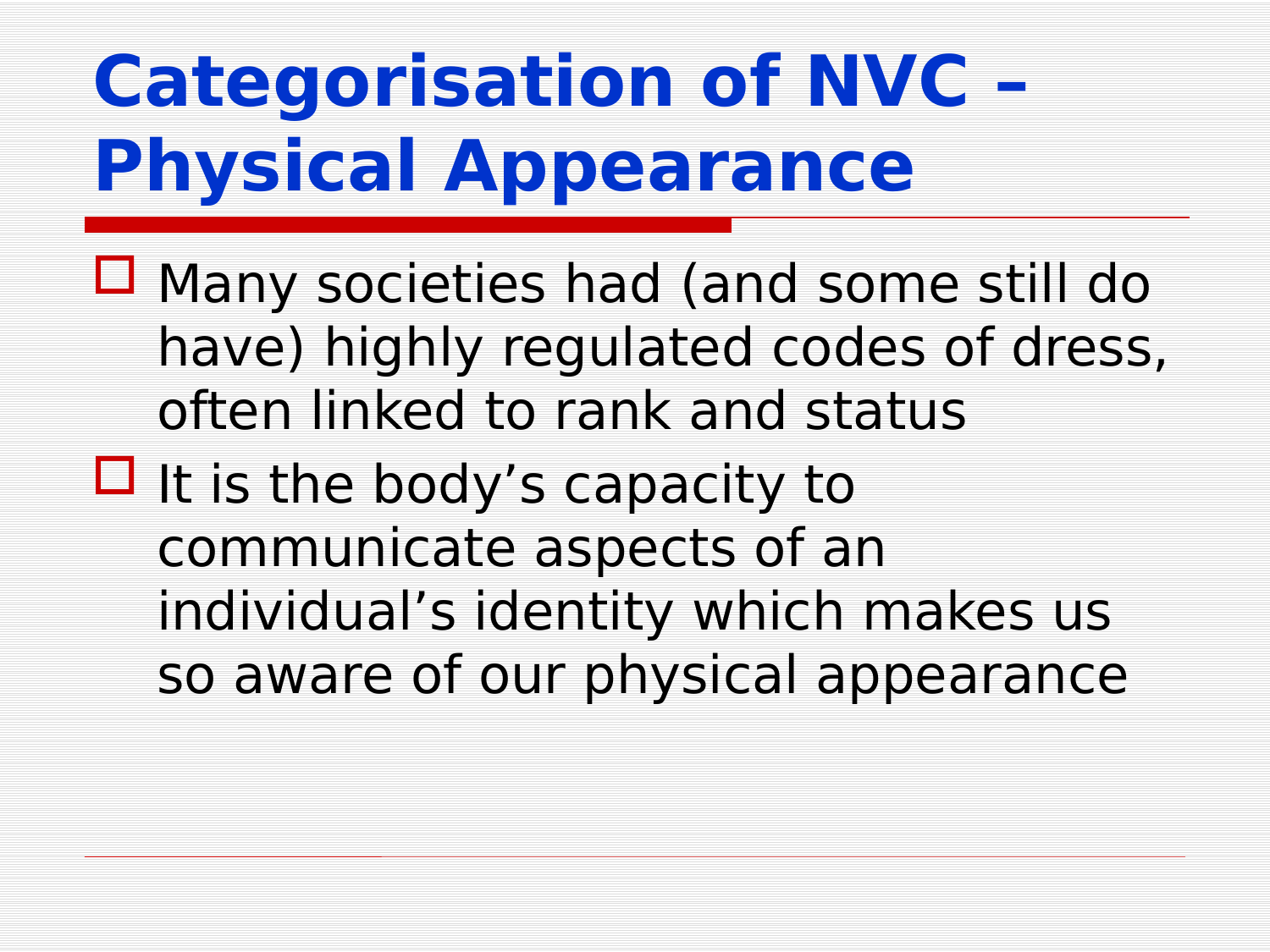

# Categorisation of NVC – Physical Appearance
Many societies had (and some still do have) highly regulated codes of dress, often linked to rank and status
It is the body’s capacity to communicate aspects of an individual’s identity which makes us so aware of our physical appearance